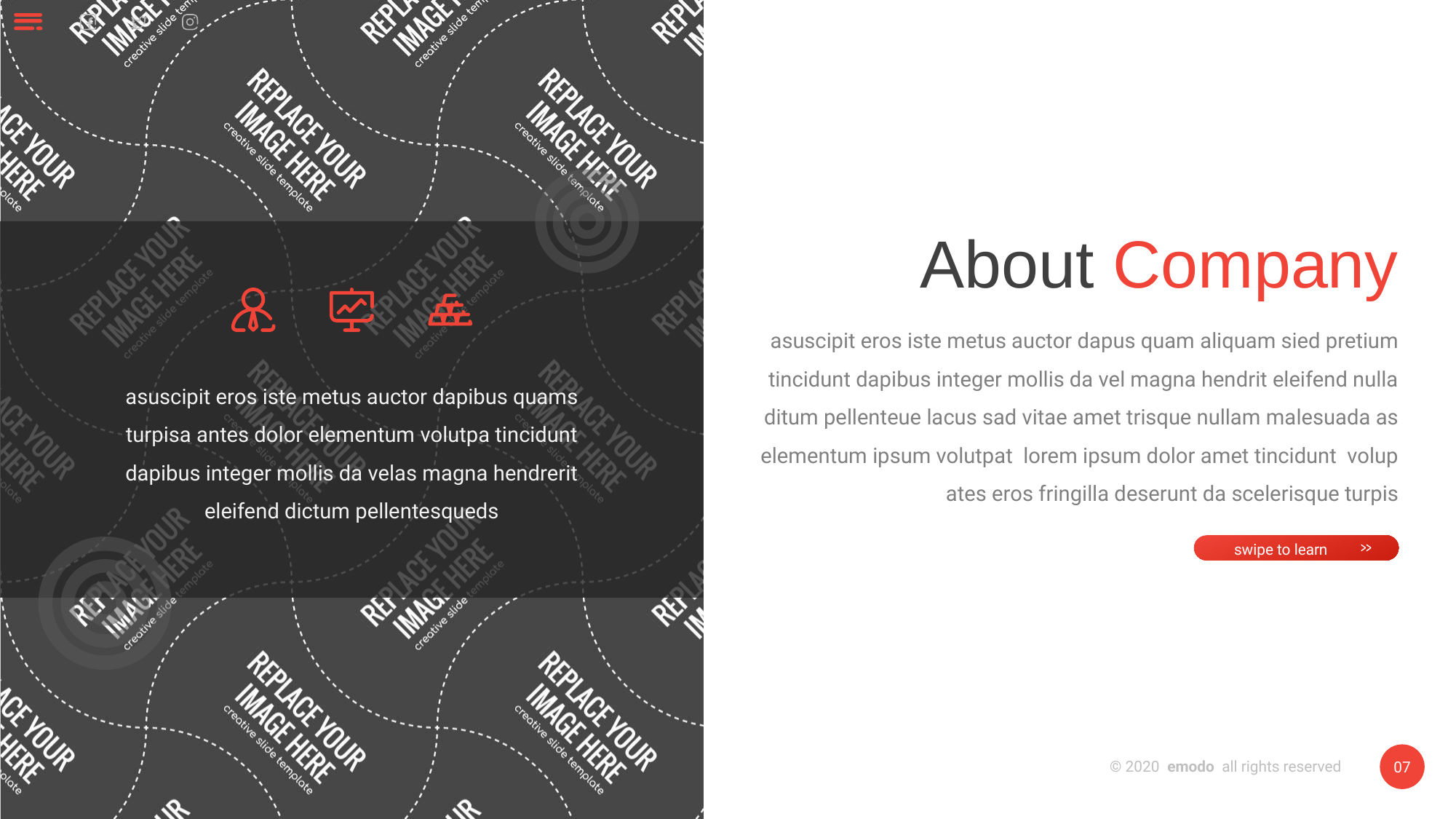

About Company

asuscipit eros iste metus auctor dapus quam aliquam sied pretium tincidunt dapibus integer mollis da vel magna hendrit eleifend nulla ditum pellenteue lacus sad vitae amet trisque nullam malesuada as elementum ipsum volutpat  lorem ipsum dolor amet tincidunt  volup ates eros fringilla deserunt da scelerisque turpis
asuscipit eros iste metus auctor dapibus quams turpisa antes dolor elementum volutpa tincidunt dapibus integer mollis da velas magna hendrerit eleifend dictum pellentesqueds
swipe to learn

© 2020  emodo  all rights reserved
07